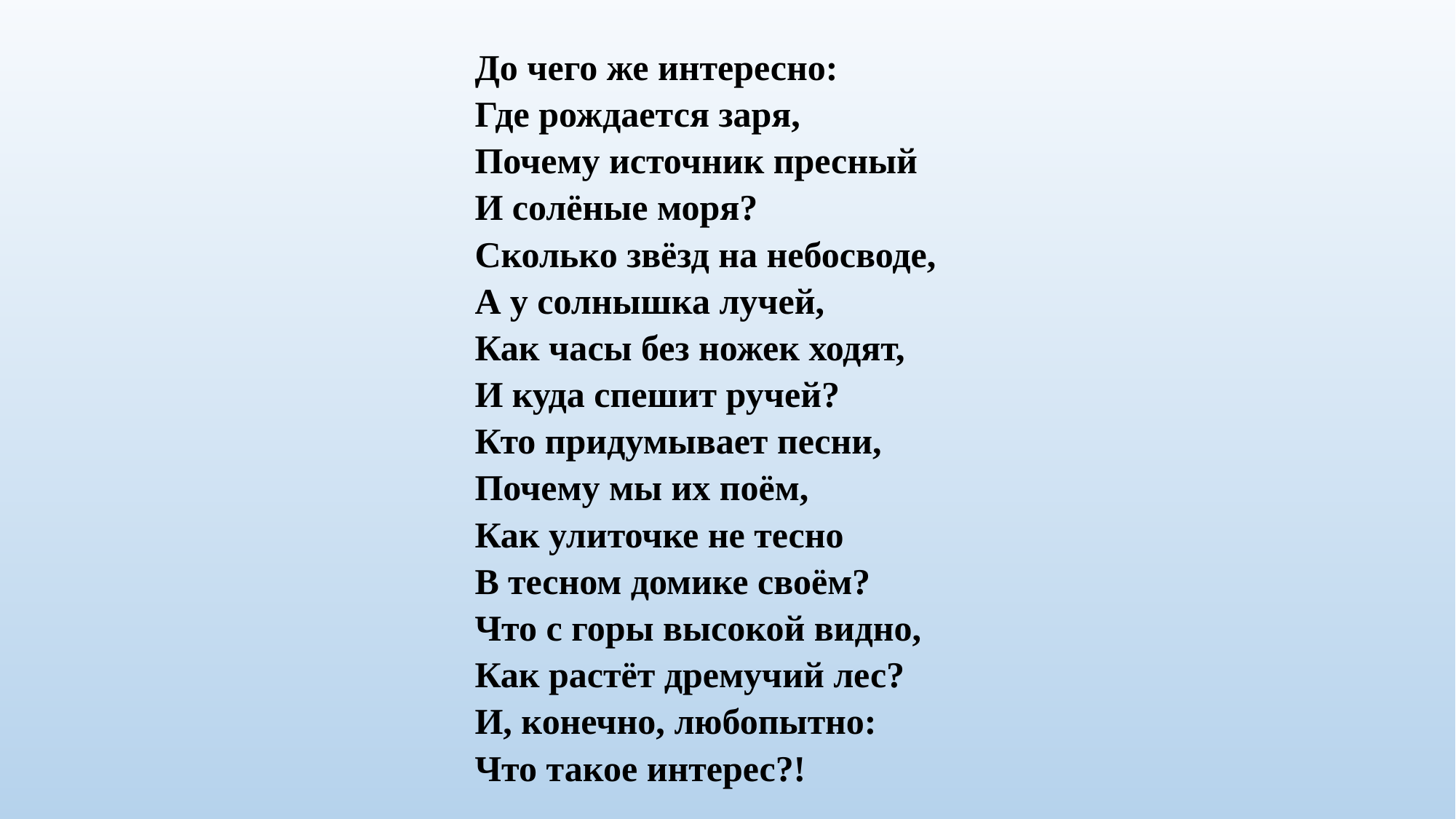

До чего же интересно:
Где рождается заря,
Почему источник пресный
И солёные моря?
Сколько звёзд на небосводе,
А у солнышка лучей,
Как часы без ножек ходят,
И куда спешит ручей?
Кто придумывает песни,
Почему мы их поём,
Как улиточке не тесно
В тесном домике своём?
Что с горы высокой видно,
Как растёт дремучий лес?
И, конечно, любопытно:
Что такое интерес?!